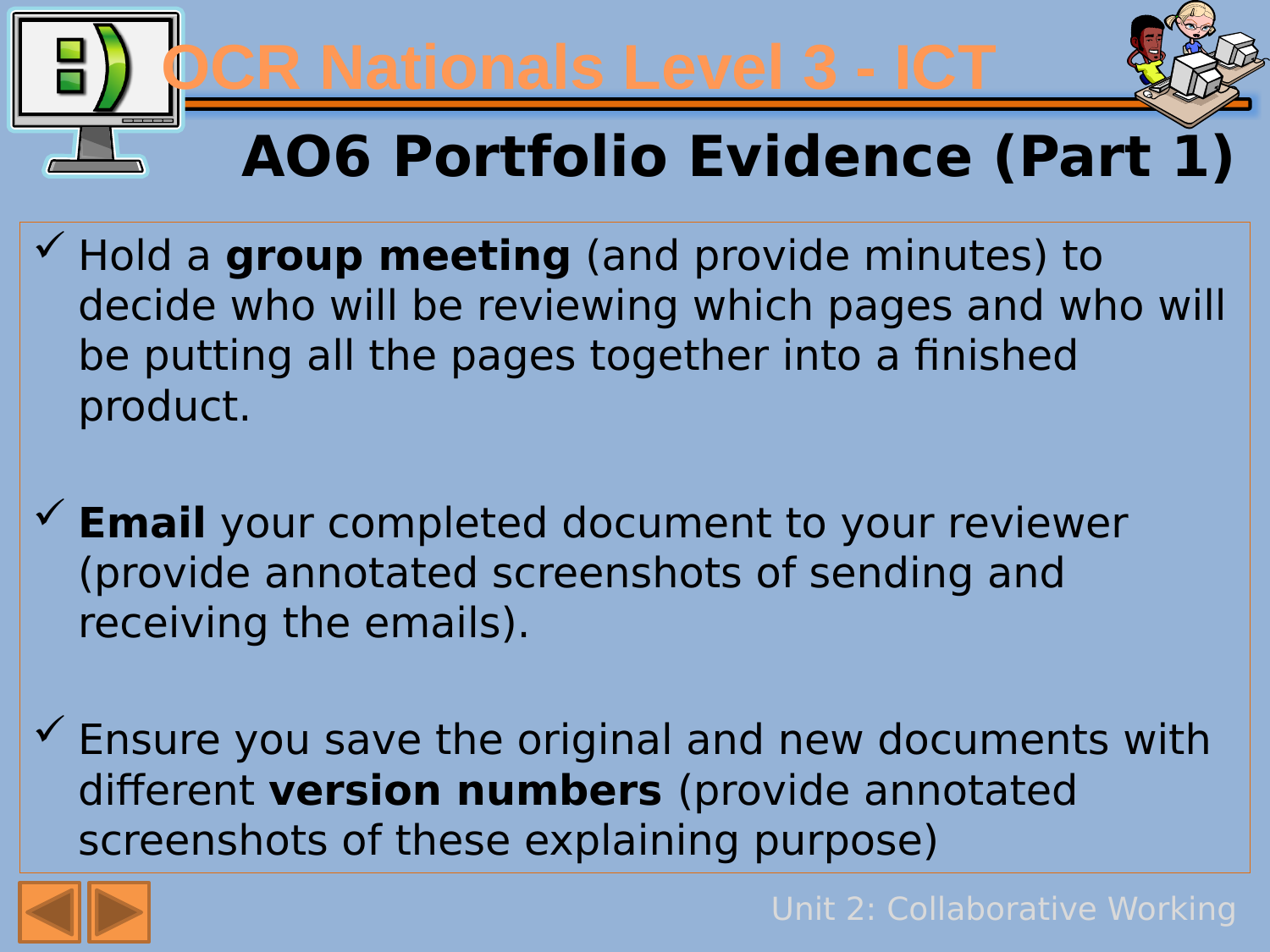

# AO6 Portfolio Evidence (Part 1)
Hold a group meeting (and provide minutes) to decide who will be reviewing which pages and who will be putting all the pages together into a finished product.

Email your completed document to your reviewer (provide annotated screenshots of sending and receiving the emails).

Ensure you save the original and new documents with different version numbers (provide annotated screenshots of these explaining purpose)